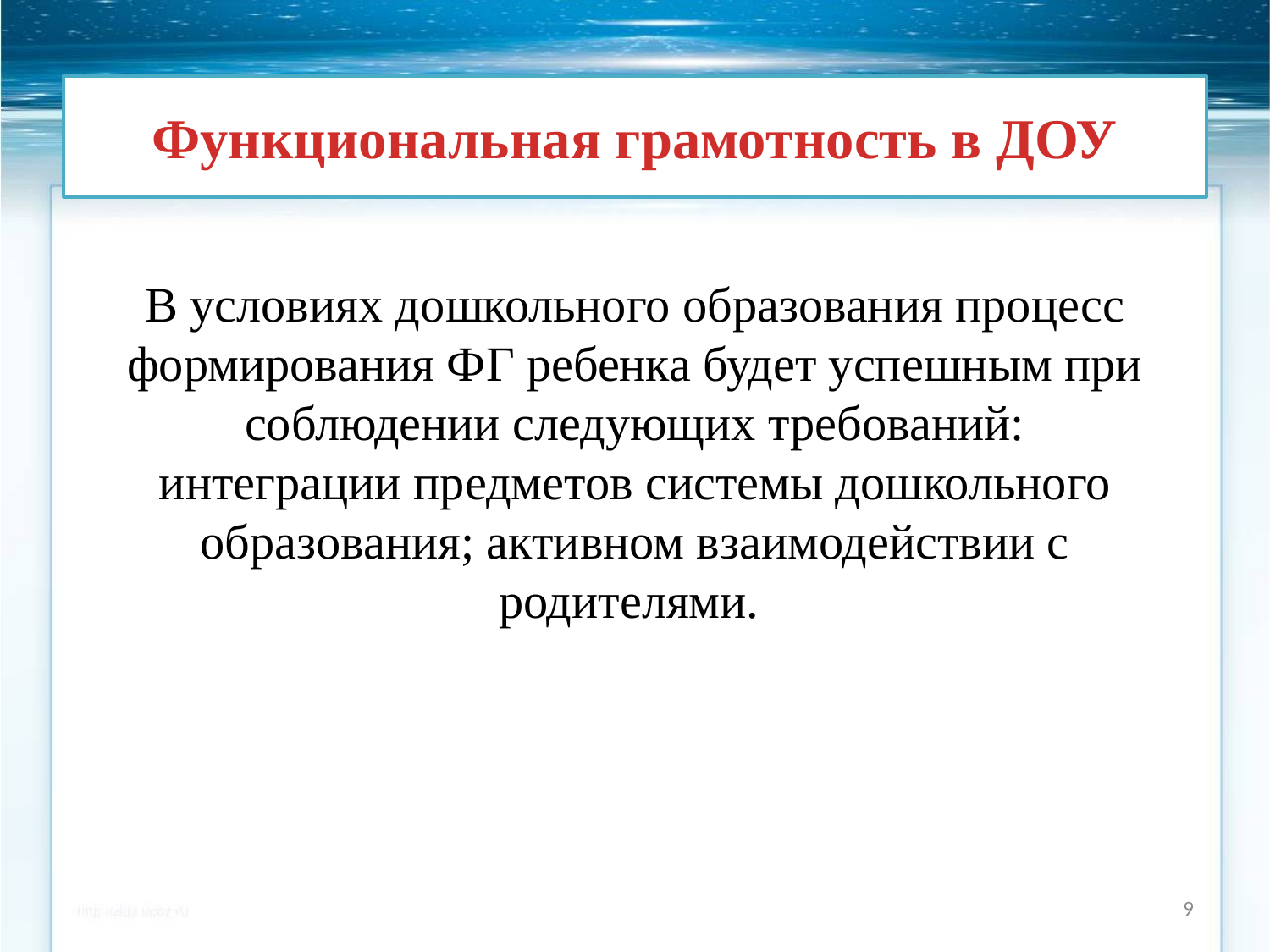

# Функциональная грамотность в ДОУ
В условиях дошкольного образования процесс формирования ФГ ребенка будет успешным при соблюдении следующих требований: интеграции предметов системы дошкольного образования; активном взаимодействии с родителями.
9